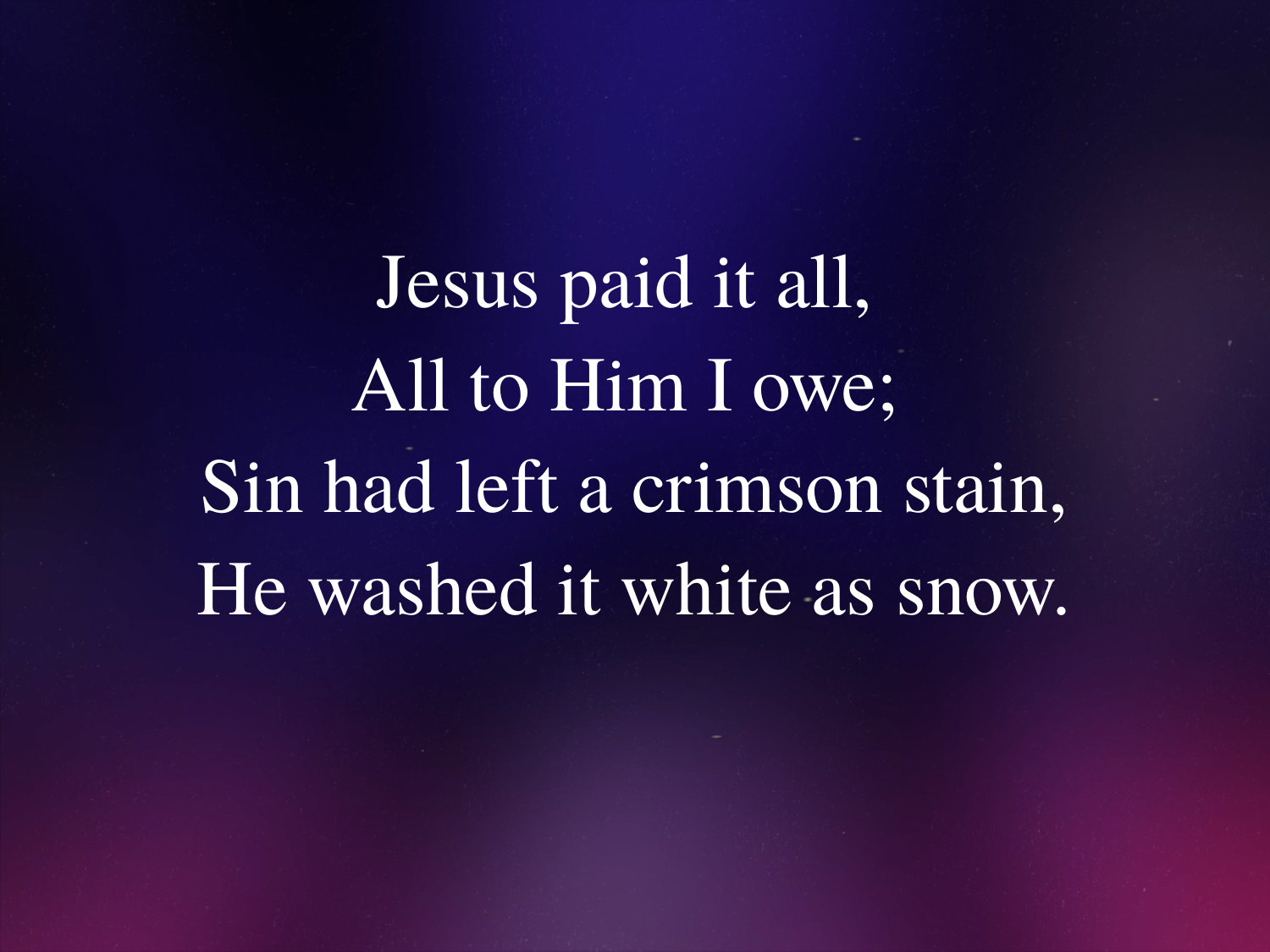

# Jesus paid it all, All to Him I owe; Sin had left a crimson stain, He washed it white as snow.